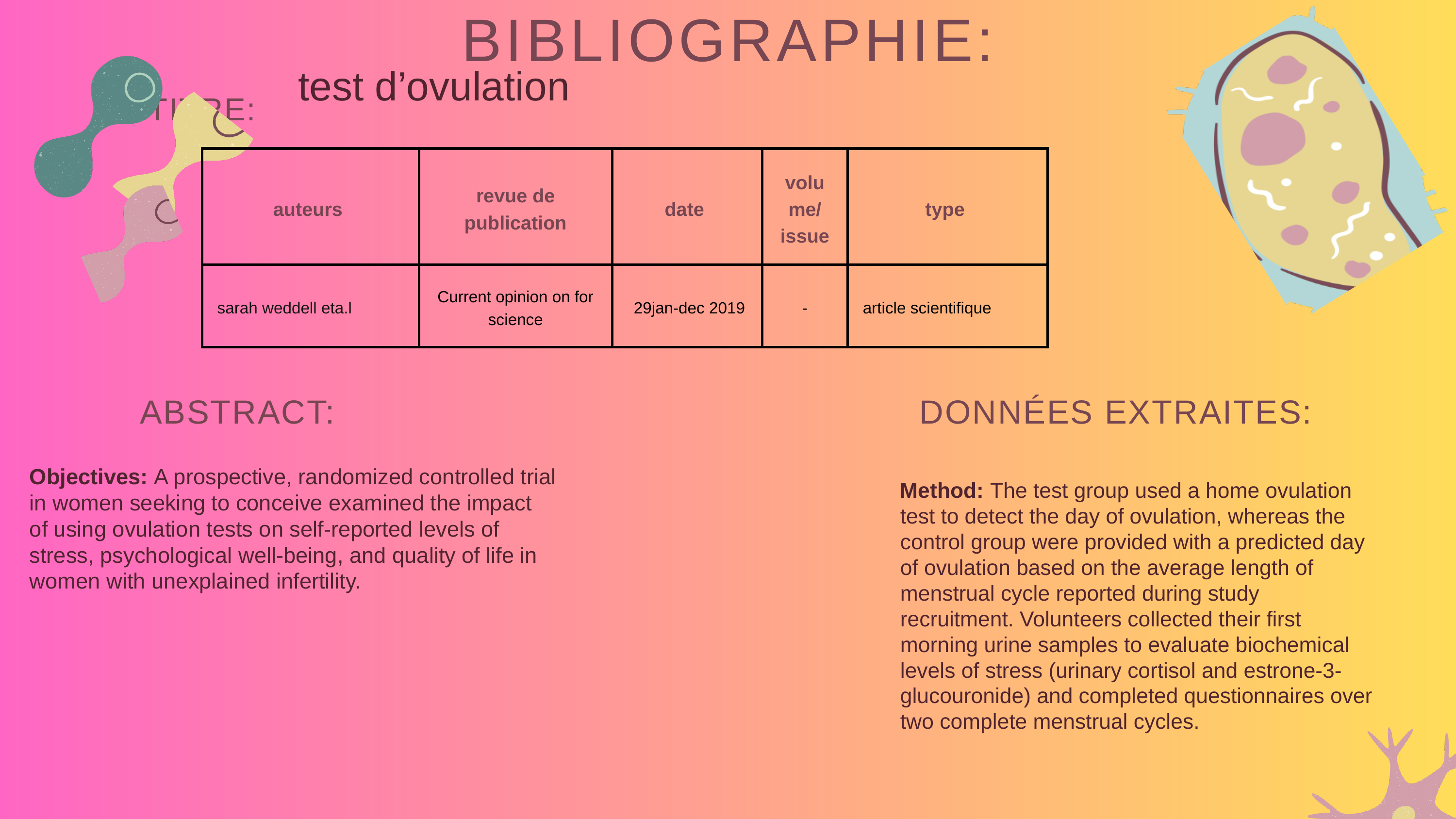

BIBLIOGRAPHIE:

test d’ovulation
TITRE:
| auteurs | revue de publication | date | volume/issue | type |
| --- | --- | --- | --- | --- |
| sarah weddell eta.l | Current opinion on for science | 29jan-dec 2019 | - | article scientifique |
ABSTRACT:
DONNÉES EXTRAITES:
Objectives: A prospective, randomized controlled trial in women seeking to conceive examined the impact of using ovulation tests on self-reported levels of stress, psychological well-being, and quality of life in women with unexplained infertility.
Method: The test group used a home ovulation test to detect the day of ovulation, whereas the control group were provided with a predicted day of ovulation based on the average length of menstrual cycle reported during study recruitment. Volunteers collected their first morning urine samples to evaluate biochemical levels of stress (urinary cortisol and estrone-3-glucouronide) and completed questionnaires over two complete menstrual cycles.